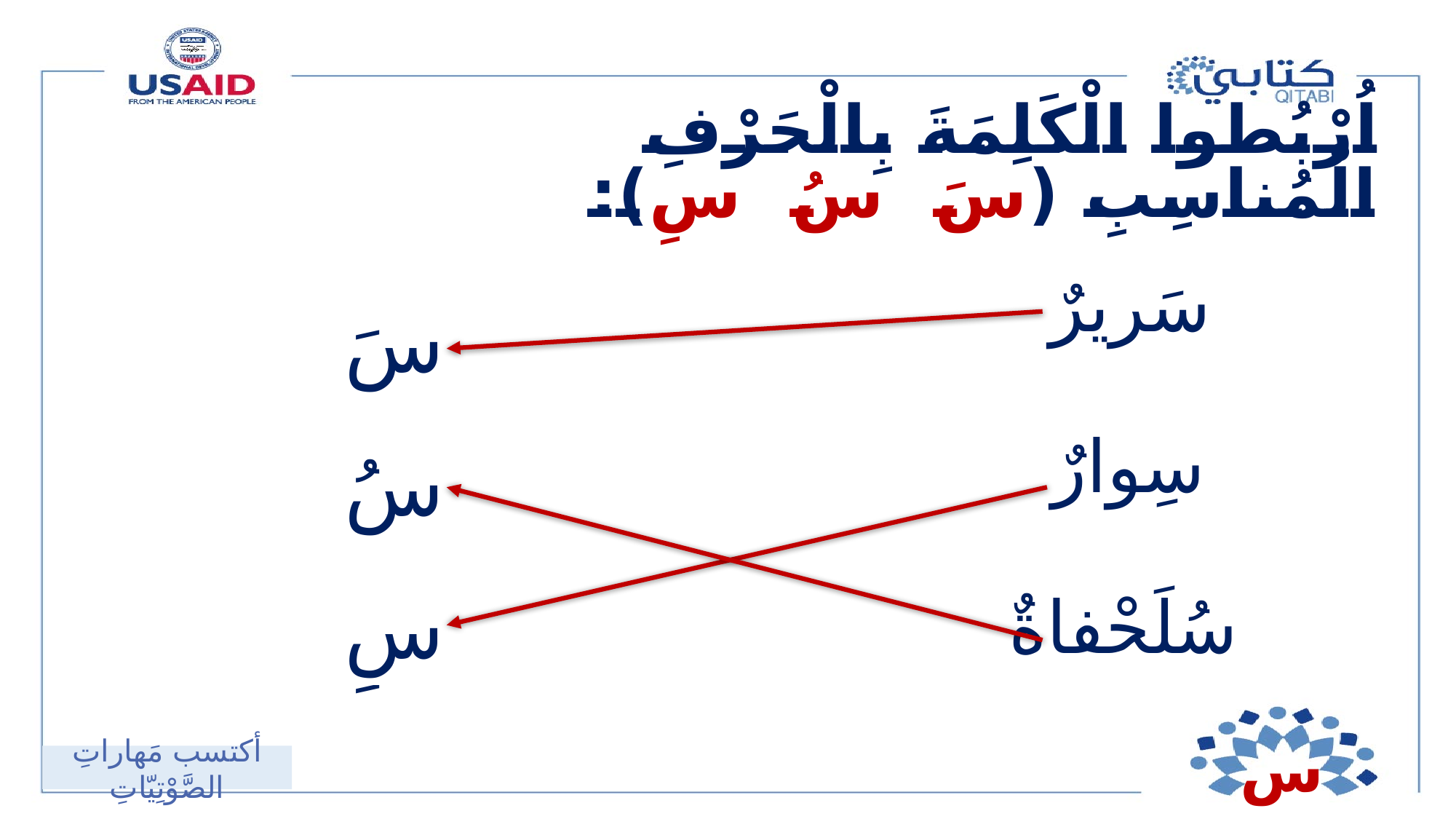

# اُرْبُطوا الْكَلِمَةَ بِالْحَرْفِ الْمُناسِبِ (سَ  سُ  سِ):
| سَ سُ سِ |
| --- |
سَريرٌ
سِوارٌ
سُلَحْفاةٌ
س
أكتسب مَهاراتِ الصَّوْتِيّاتِ